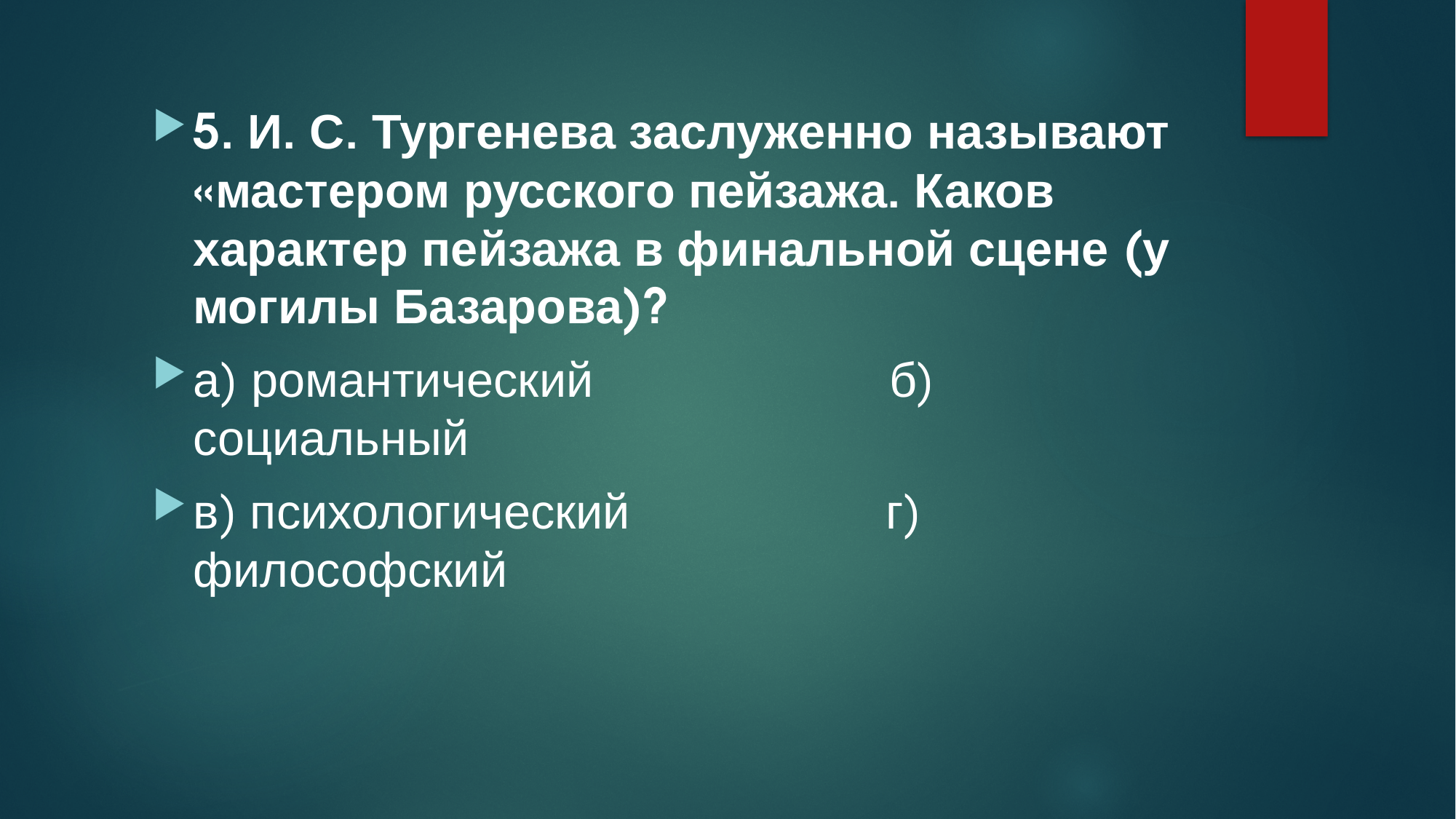

5. И. С. Тургенева заслуженно называют «мастером русского пейзажа. Каков характер пейзажа в финальной сцене (у могилы Базарова)?
а) романтический                      б) социальный
в) психологический                   г) философский